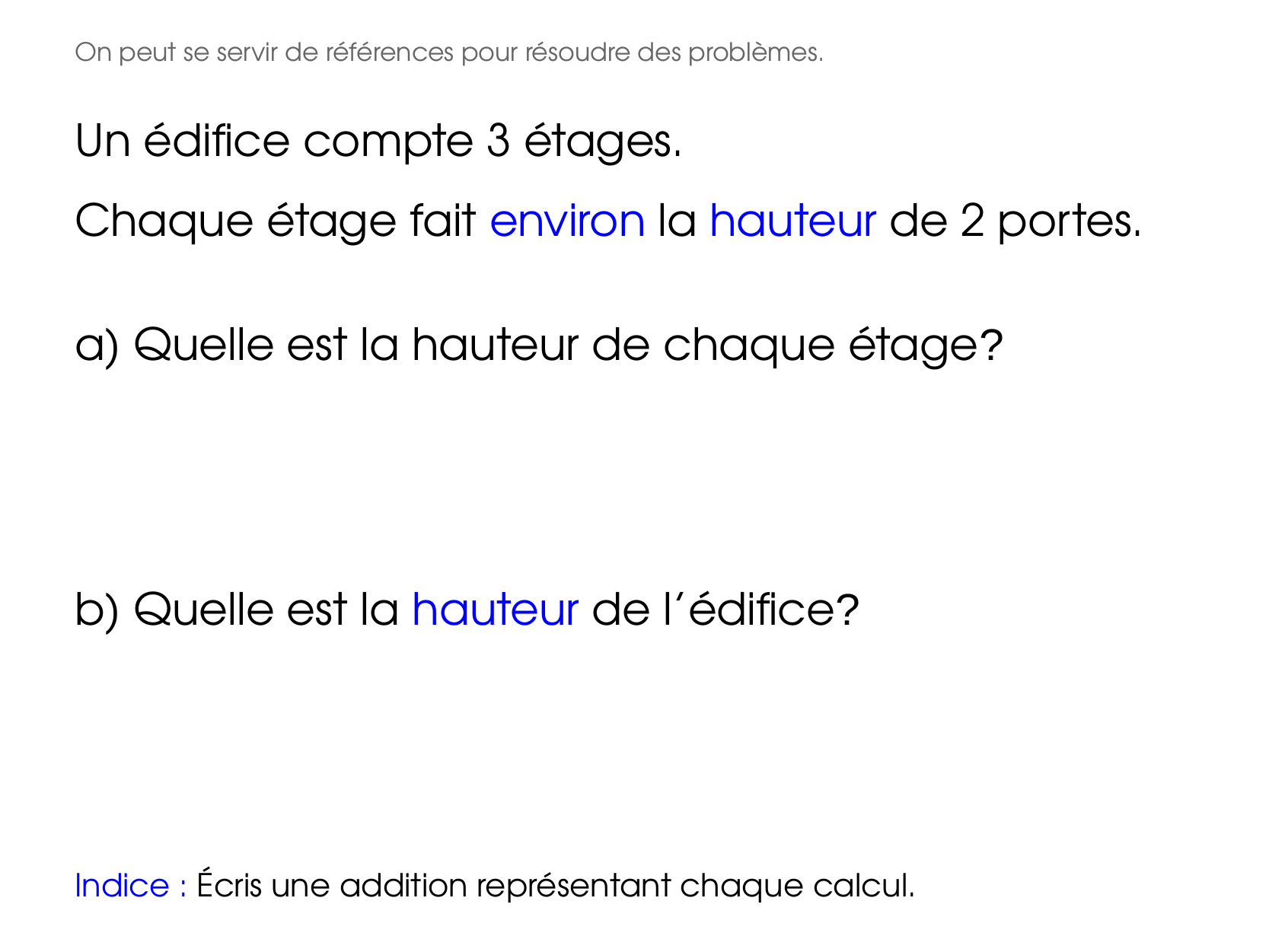

On peut se servir de références pour résoudre des problèmes.
Un édifice compte 3 étages.
Chaque étage fait environ la hauteur de 2 portes.
a) Quelle est la hauteur de chaque étage?
b) Quelle est la hauteur de l’édifice?
Indice : Écris une addition représentant chaque calcul.